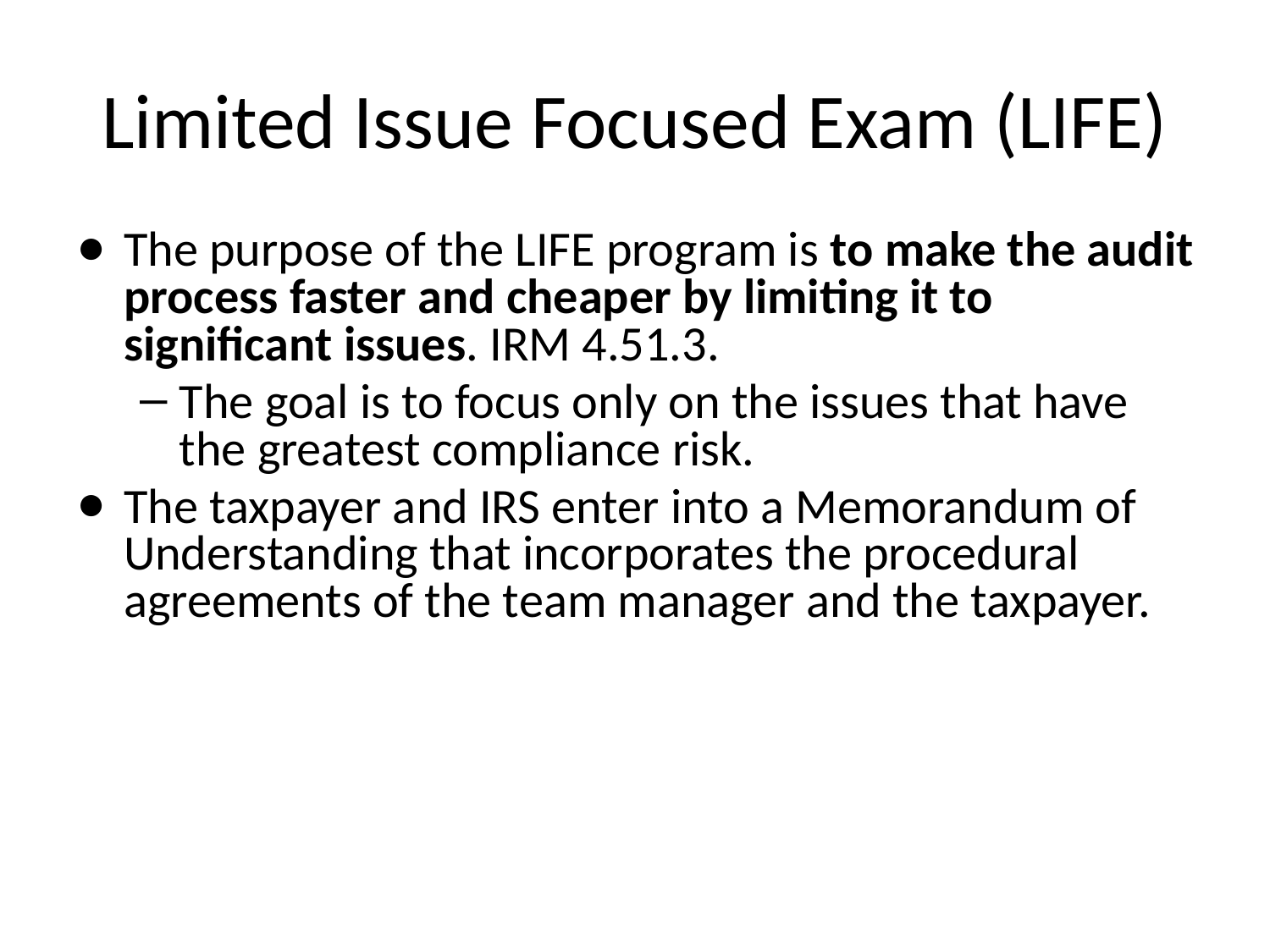

# Limited Issue Focused Exam (LIFE)
The purpose of the LIFE program is to make the audit process faster and cheaper by limiting it to significant issues. IRM 4.51.3.
The goal is to focus only on the issues that have the greatest compliance risk.
The taxpayer and IRS enter into a Memorandum of Understanding that incorporates the procedural agreements of the team manager and the taxpayer.